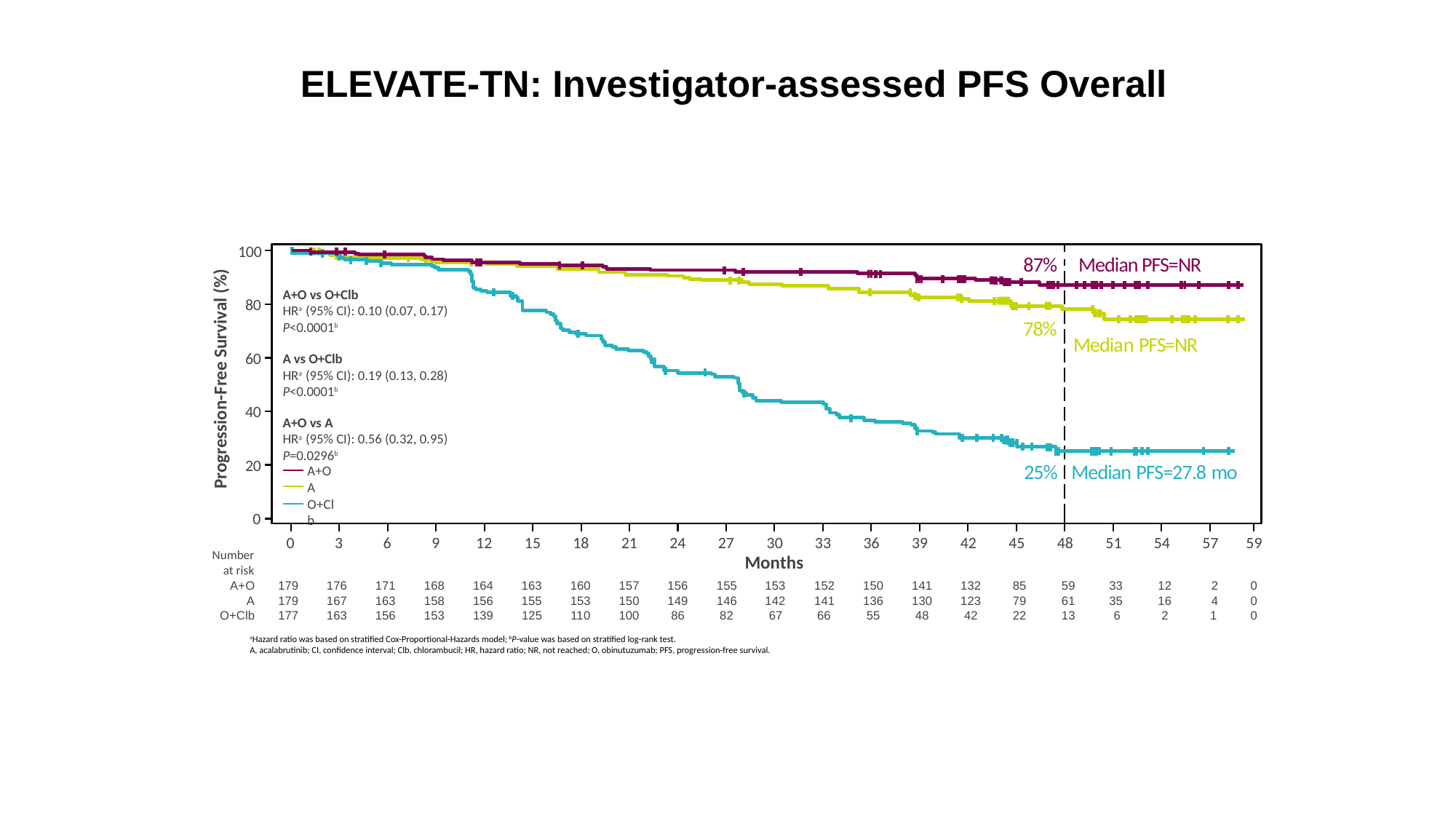

# ELEVATE-TN: Investigator-assessed PFS Overall

100

Progression-Free Survival (%)

87%	Median PFS=NR

A+O vs O+Clb
HRa (95% CI): 0.10 (0.07, 0.17)
P<0.0001b

A vs O+Clb
HRa (95% CI): 0.19 (0.13, 0.28)
P<0.0001b

A+O vs A
HRa (95% CI): 0.56 (0.32, 0.95)
P=0.0296b

80

78%

Median PFS=NR
60

40

Months

20
25%  Median PFS=27.8 mo
A+O  A
O+Clb

0
0
3
6
9
12
15
18
21
24
27
30
33
36
39
42
45
48
51
54
57
59
Number
at risk
| A+O | 179 | 176 | 171 | 168 | 164 | 163 | 160 | 157 | 156 | 155 | 153 | 152 | 150 | 141 | 132 | 85 | 59 | 33 | 12 | 2 | 0 |
| --- | --- | --- | --- | --- | --- | --- | --- | --- | --- | --- | --- | --- | --- | --- | --- | --- | --- | --- | --- | --- | --- |
| A | 179 | 167 | 163 | 158 | 156 | 155 | 153 | 150 | 149 | 146 | 142 | 141 | 136 | 130 | 123 | 79 | 61 | 35 | 16 | 4 | 0 |
| O+Clb | 177 | 163 | 156 | 153 | 139 | 125 | 110 | 100 | 86 | 82 | 67 | 66 | 55 | 48 | 42 | 22 | 13 | 6 | 2 | 1 | 0 |
aHazard ratio was based on stratified Cox-Proportional-Hazards model; bP-value was based on stratified log-rank test.
A, acalabrutinib; CI, confidence interval; Clb, chlorambucil; HR, hazard ratio; NR, not reached; O, obinutuzumab; PFS, progression-free survival.